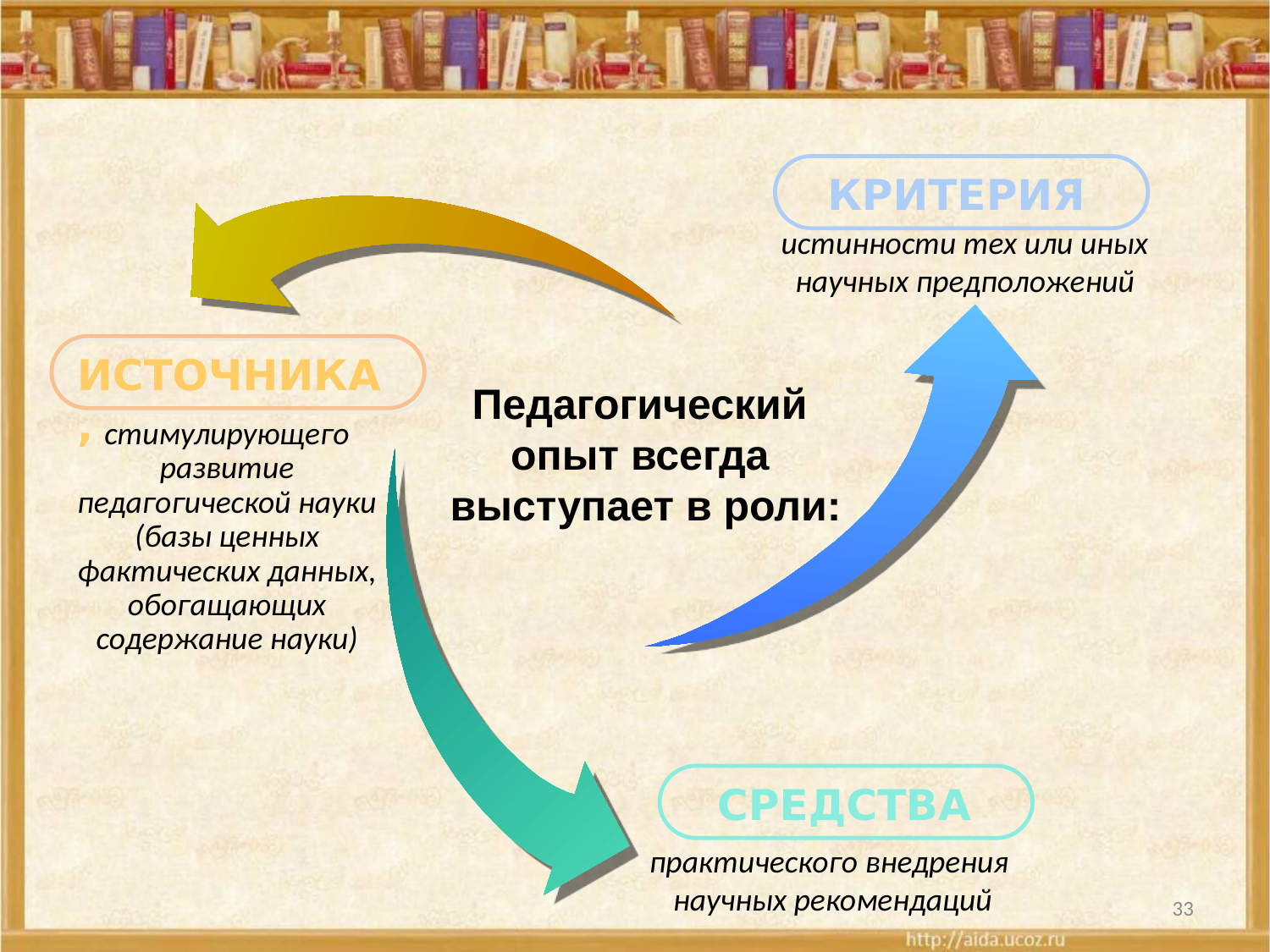

КРИТЕРИЯ

истинности тех или иных научных предположений

ИСТОЧНИКА,
Педагогический
опыт всегда
выступает в роли:
стимулирующего развитие педагогической науки (базы ценных фактических данных, обогащающих содержание науки)

СРЕДСТВА
практического внедрения
научных рекомендаций
33